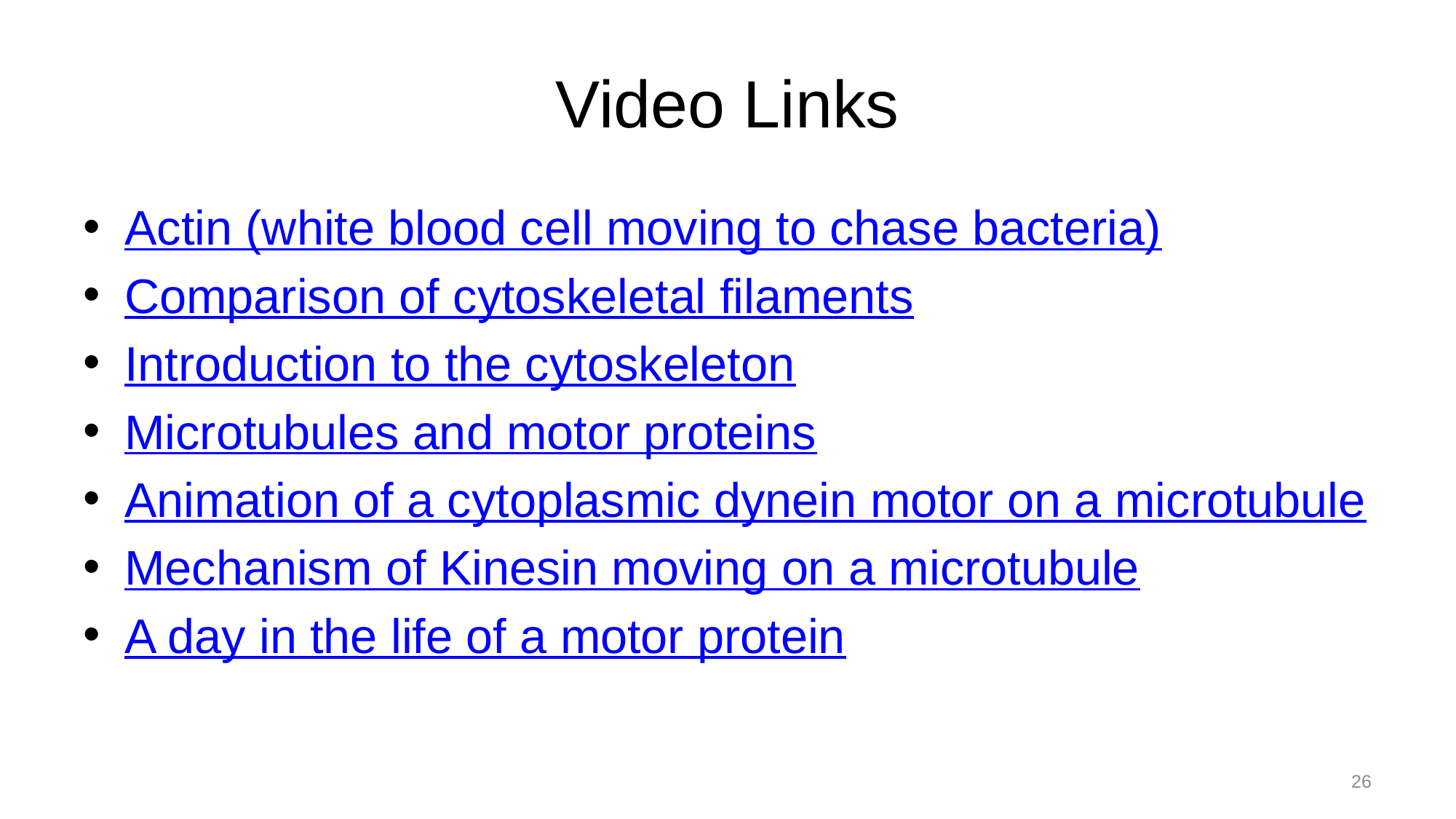

# Video Links
Actin (white blood cell moving to chase bacteria)
Comparison of cytoskeletal filaments
Introduction to the cytoskeleton
Microtubules and motor proteins
Animation of a cytoplasmic dynein motor on a microtubule
Mechanism of Kinesin moving on a microtubule
A day in the life of a motor protein

26